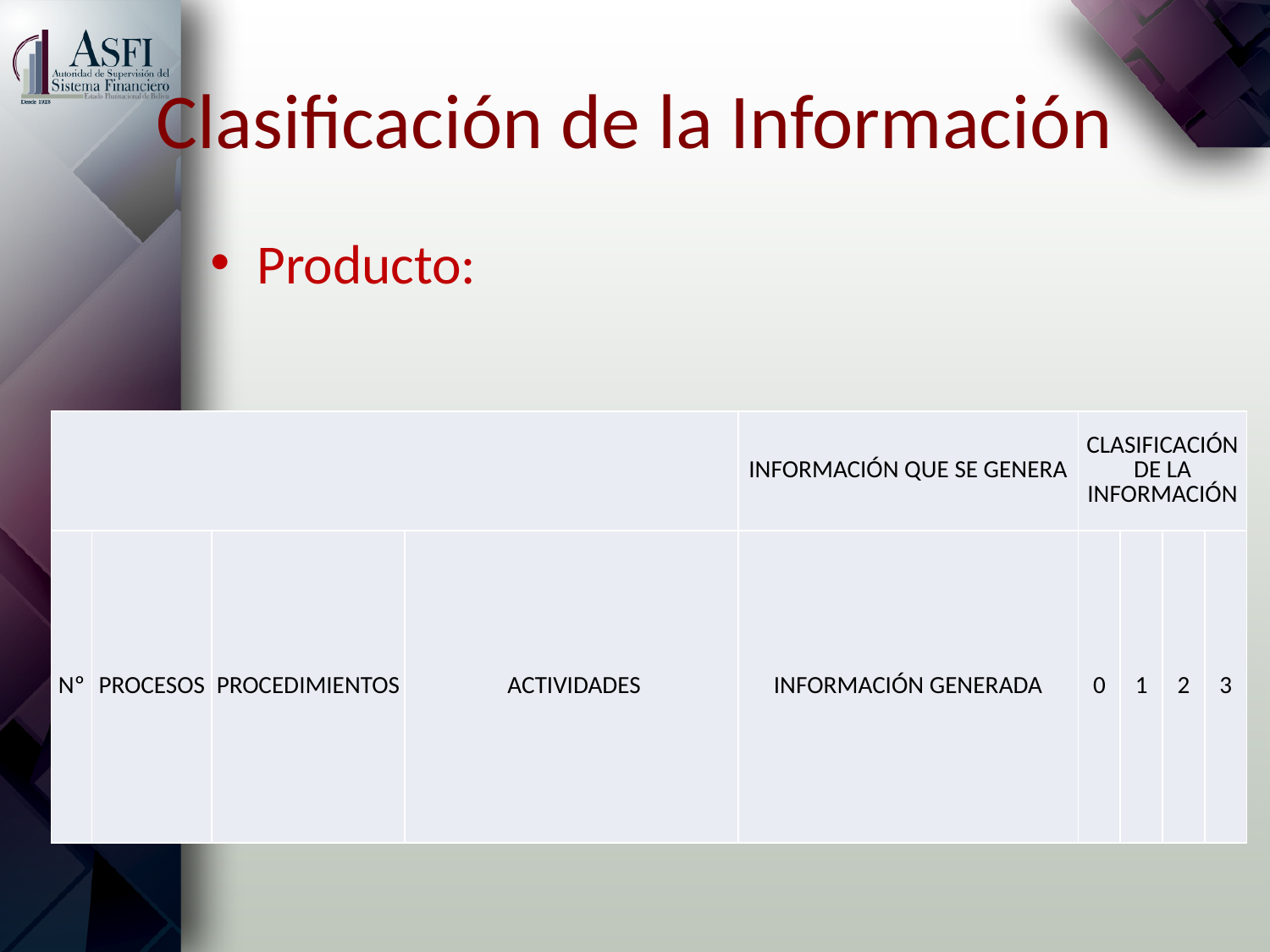

# Clasificación de la Información
Producto:
|  |  |  |  | INFORMACIÓN QUE SE GENERA | CLASIFICACIÓN DE LA INFORMACIÓN |  |  |  |
| --- | --- | --- | --- | --- | --- | --- | --- | --- |
| Nº | PROCESOS | PROCEDIMIENTOS | ACTIVIDADES | INFORMACIÓN GENERADA | 0 | 1 | 2 | 3 |